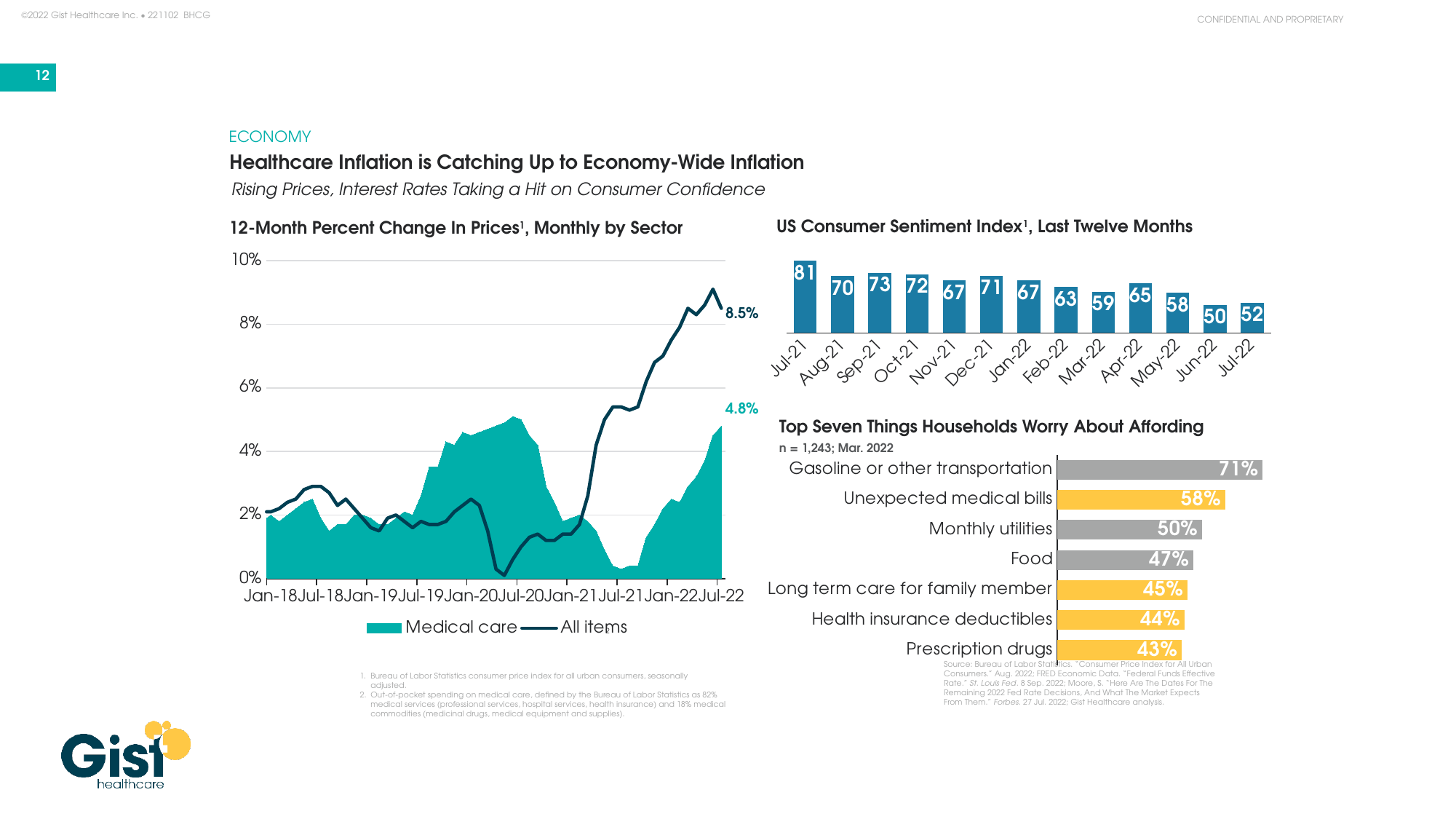

ECONOMY
Healthcare Inflation is Catching Up to Economy-Wide Inflation
Rising Prices, Interest Rates Taking a Hit on Consumer Confidence
US Consumer Sentiment Index1, Last Twelve Months
12-Month Percent Change In Prices1, Monthly by Sector

### Chart

| Category | Medical care | All items |
|---|---|---|
| 40909 | 3.6 | 2.9 |
| 40940 | 3.4 | 2.9 |
| 40969 | 3.5 | 2.7 |
| 41000 | 3.4 | 2.3 |
| 41030 | 3.6 | 1.7 |
| 41061 | 4.0 | 1.7 |
| 41091 | 4.1 | 1.4 |
| 41122 | 4.1 | 1.7 |
| 41153 | 4.1 | 2.0 |
| 41183 | 3.7 | 2.2 |
| 41214 | 3.4 | 1.8 |
| 41244 | 3.2 | 1.7 |
| 41275 | 3.1 | 1.6 |
| 41306 | 3.1 | 2.0 |
| 41334 | 3.1 | 1.5 |
| 41365 | 2.7 | 1.1 |
| 41395 | 2.2 | 1.4 |
| 41426 | 2.1 | 1.8 |
| 41456 | 1.9 | 2.0 |
| 41487 | 2.3 | 1.5 |
| 41518 | 2.4 | 1.2 |
| 41548 | 2.3 | 1.0 |
| 41579 | 2.2 | 1.2 |
| 41609 | 2.0 | 1.5 |
| 41640 | 2.1 | 1.6 |
| 41671 | 2.3 | 1.1 |
| 41699 | 2.2 | 1.5 |
| 41730 | 2.4 | 2.0 |
| 41760 | 2.8 | 2.1 |
| 41791 | 2.6 | 2.1 |
| 41821 | 2.6 | 2.0 |
| 41852 | 2.1 | 1.7 |
| 41883 | 2.0 | 1.7 |
| 41913 | 2.1 | 1.7 |
| 41944 | 2.5 | 1.3 |
| 41974 | 3.0 | 0.8 |
| 42005 | 2.6 | -0.1 |
| 42036 | 2.3 | 0.0 |
| 42064 | 2.5 | -0.1 |
| 42095 | 2.9 | -0.2 |
| 42125 | 2.8 | 0.0 |
| 42156 | 2.5 | 0.1 |
| 42186 | 2.5 | 0.2 |
| 42217 | 2.5 | 0.2 |
| 42248 | 2.5 | 0.0 |
| 42278 | 3.0 | 0.2 |
| 42309 | 2.9 | 0.5 |
| 42339 | 2.6 | 0.7 |
| 42370 | 3.0 | 1.4 |
| 42401 | 3.5 | 1.0 |
| 42430 | 3.3 | 0.9 |
| 42461 | 3.0 | 1.1 |
| 42491 | 3.1 | 1.0 |
| 42522 | 3.5 | 1.0 |
| 42552 | 3.9 | 0.8 |
| 42583 | 4.9 | 1.1 |
| 42614 | 4.9 | 1.5 |
| 42644 | 4.3 | 1.6 |
| 42675 | 4.0 | 1.7 |
| 42705 | 4.1 | 2.1 |
| 42736 | 3.9 | 2.5 |
| 42767 | 3.5 | 2.7 |
| 42795 | 3.5 | 2.4 |
| 42826 | 3.0 | 2.2 |
| 42856 | 2.7 | 1.9 |
| 42887 | 2.7 | 1.6 |
| 42917 | 2.6 | 1.7 |
| 42948 | 1.8 | 1.9 |
| 42979 | 1.6 | 2.2 |
| 43009 | 1.7 | 2.0 |
| 43040 | 1.7 | 2.2 |
| 43070 | 1.8 | 2.1 |
| 43101 | 2.0 | 2.1 |
| 43132 | 1.8 | 2.2 |
| 43160 | 2.0 | 2.4 |
| 43191 | 2.2 | 2.5 |
| 43221 | 2.4 | 2.8 |
| 43252 | 2.5 | 2.9 |
| 43282 | 1.9 | 2.9 |
| 43313 | 1.5 | 2.7 |
| 43344 | 1.7 | 2.3 |
| 43374 | 1.7 | 2.5 |
| 43405 | 2.0 | 2.2 |
| 43435 | 2.0 | 1.9 |
| 43466 | 1.9 | 1.6 |
| 43497 | 1.7 | 1.5 |
| 43525 | 1.7 | 1.9 |
| 43556 | 1.9 | 2.0 |
| 43586 | 2.1 | 1.8 |
| 43617 | 2.0 | 1.6 |
| 43647 | 2.6 | 1.8 |
| 43678 | 3.5 | 1.7 |
| 43709 | 3.5 | 1.7 |
| 43739 | 4.3 | 1.8 |
| 43770 | 4.2 | 2.1 |
| 43800 | 4.6 | 2.3 |
| 43831 | 4.5 | 2.5 |
| 43862 | 4.6 | 2.3 |
| 43891 | 4.7 | 1.5 |
| 43922 | 4.8 | 0.3 |
| 43952 | 4.9 | 0.1 |
| 43983 | 5.1 | 0.6 |
| 44013 | 5.0 | 1.0 |
| 44044 | 4.5 | 1.3 |
| 44075 | 4.2 | 1.4 |
| 44105 | 2.9 | 1.2 |
| 44136 | 2.4 | 1.2 |
| 44166 | 1.8 | 1.4 |
| 44197 | 1.9 | 1.4 |
| 44228 | 2.0 | 1.7 |
| 44256 | 1.8 | 2.6 |
| 44287 | 1.5 | 4.2 |
| 44317 | 0.9 | 5.0 |
| 44348 | 0.4 | 5.4 |
| 44378 | 0.3 | 5.4 |
| 44409 | 0.4 | 5.3 |
| 44440 | 0.4 | 5.4 |
| 44470 | 1.3 | 6.2 |
| 44501 | 1.7 | 6.8 |
| 44531 | 2.2 | 7.0 |
| 44562 | 2.5 | 7.5 |
| 44593 | 2.4 | 7.9 |
| 44621 | 2.9 | 8.5 |
| 44652 | 3.2 | 8.3 |
| 44682 | 3.7 | 8.6 |
| 44713 | 4.5 | 9.1 |
| 44743 | 4.8 | 8.5 |

### Chart

| Category | Series 1 |
|---|---|
| 43831 | 99.8 |
| 43862 | 101.0 |
| 43891 | 89.1 |
| 43922 | 71.8 |
| 43952 | 72.3 |
| 43983 | 78.1 |
| 44013 | 72.5 |
| 44044 | 74.1 |
| 44075 | 80.4 |
| 44105 | 81.8 |
| 44136 | 76.9 |
| 44166 | 80.7 |
| 44197 | 79.0 |
| 44228 | 76.8 |
| 44256 | 84.9 |
| 44287 | 88.3 |
| 44317 | 82.9 |
| 44348 | 85.5 |
| 44378 | 81.2 |
| 44409 | 70.3 |
| 44440 | 72.8 |
| 44470 | 71.7 |
| 44501 | 67.4 |
| 44531 | 70.6 |
| 44562 | 67.2 |
| 44593 | 62.8 |
| 44621 | 59.4 |
| 44652 | 65.2 |
| 44682 | 58.4 |
| 44713 | 50.0 |
| 44743 | 51.5 |
8.5%
4.8%
Top Seven Things Households Worry About Affording
n = 1,243; Mar. 2022

### Chart

| Category | % |
|---|---|
| Prescription drugs | 0.43 |
| Health insurance deductibles | 0.44 |
| Long term care for family member | 0.45 |
| Food | 0.47 |
| Monthly utilities | 0.5 |
| Unexpected medical bills | 0.58 |
| Gasoline or other transportation | 0.71 |
2
Source: Bureau of Labor Statistics. “Consumer Price Index for All Urban Consumers.” Aug. 2022; FRED Economic Data. “Federal Funds Effective Rate.” St. Louis Fed. 8 Sep. 2022; Moore, S. “Here Are The Dates For The Remaining 2022 Fed Rate Decisions, And What The Market Expects From Them.” Forbes. 27 Jul. 2022; Gist Healthcare analysis.
Bureau of Labor Statistics consumer price index for all urban consumers, seasonally adjusted.
Out-of-pocket spending on medical care, defined by the Bureau of Labor Statistics as 82% medical services (professional services, hospital services, health insurance) and 18% medical commodities (medicinal drugs, medical equipment and supplies).